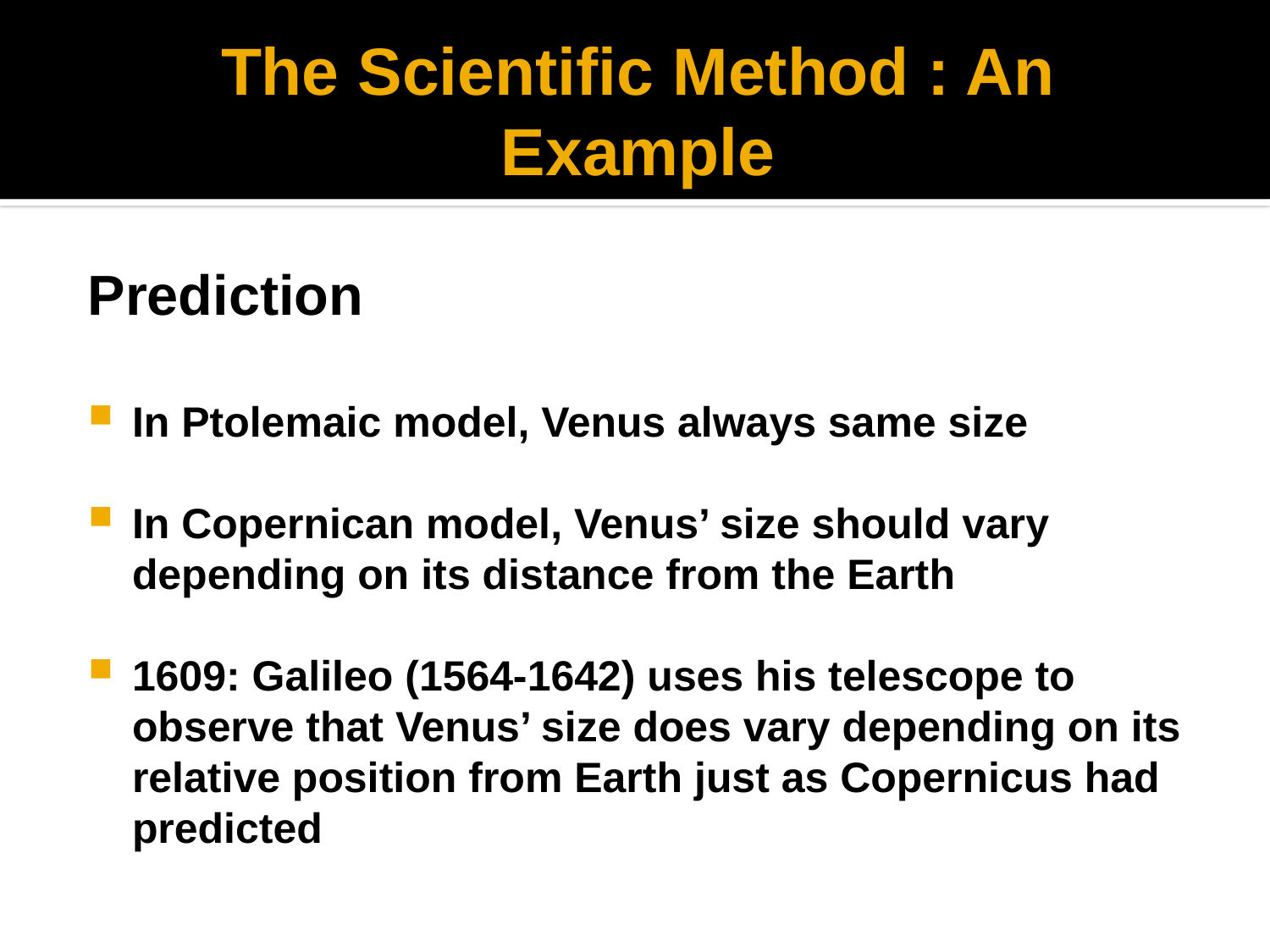

# The Scientific Method : An Example
Prediction

In Ptolemaic model, Venus always same size

In Copernican model, Venus’ size should vary depending on its distance from the Earth

1609: Galileo (1564-1642) uses his telescope to observe that Venus’ size does vary depending on its relative position from Earth just as Copernicus had predicted